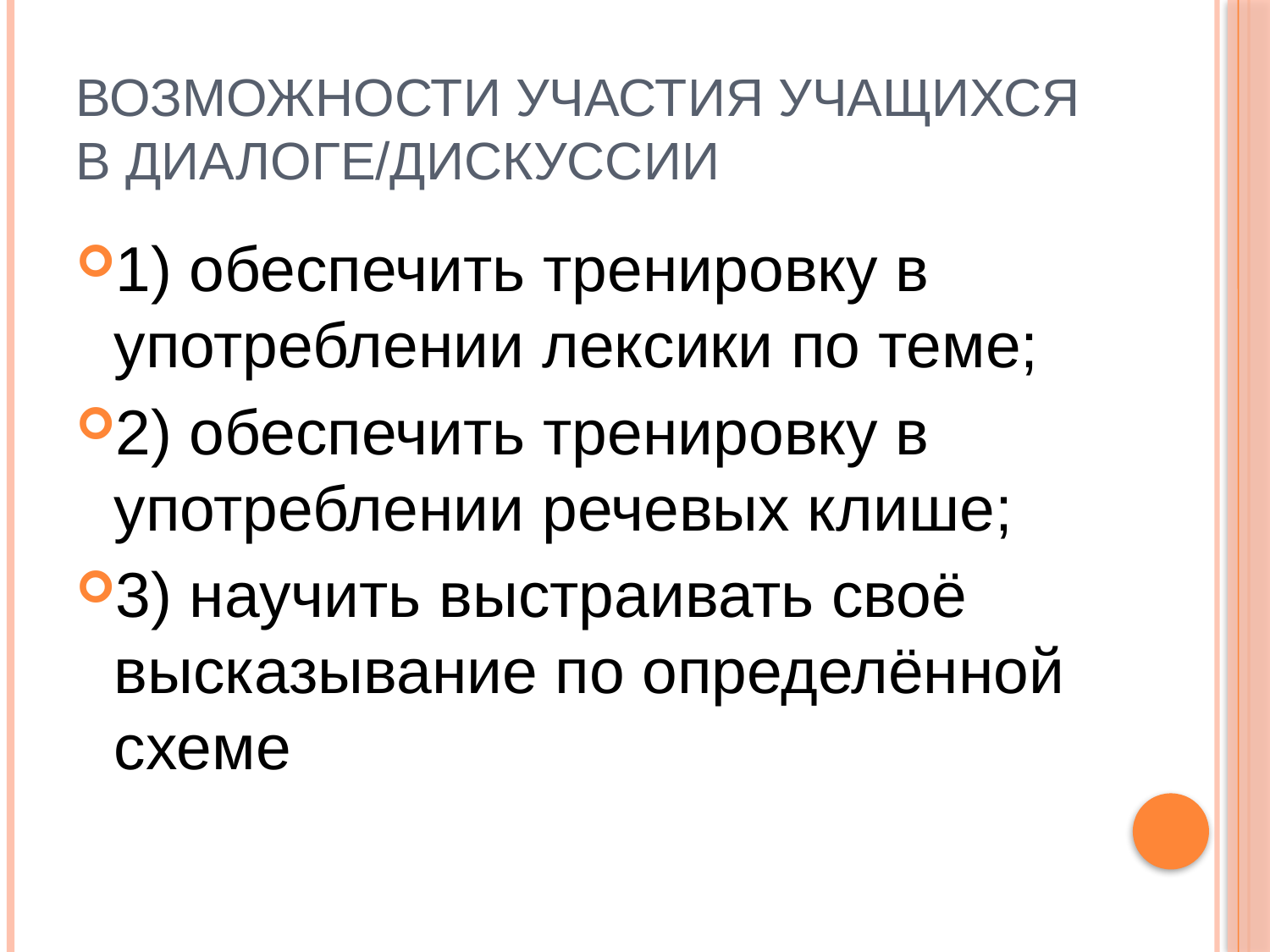

# Возможности участия учащихся в диалоге/дискуссии
1) обеспечить тренировку в употреблении лексики по теме;
2) обеспечить тренировку в употреблении речевых клише;
3) научить выстраивать своё высказывание по определённой схеме